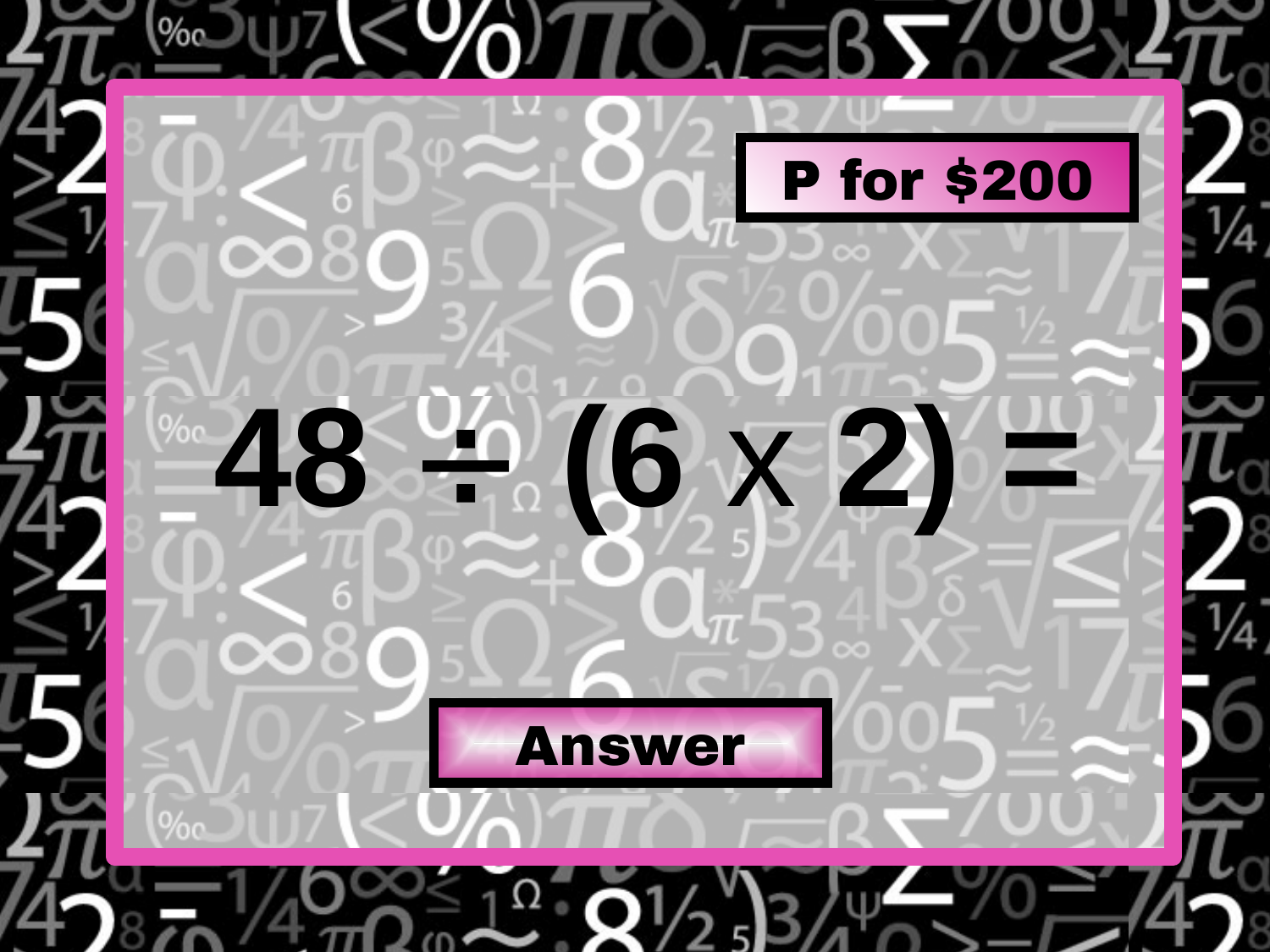

P for $200
48 ÷ (6 x 2) =
Answer